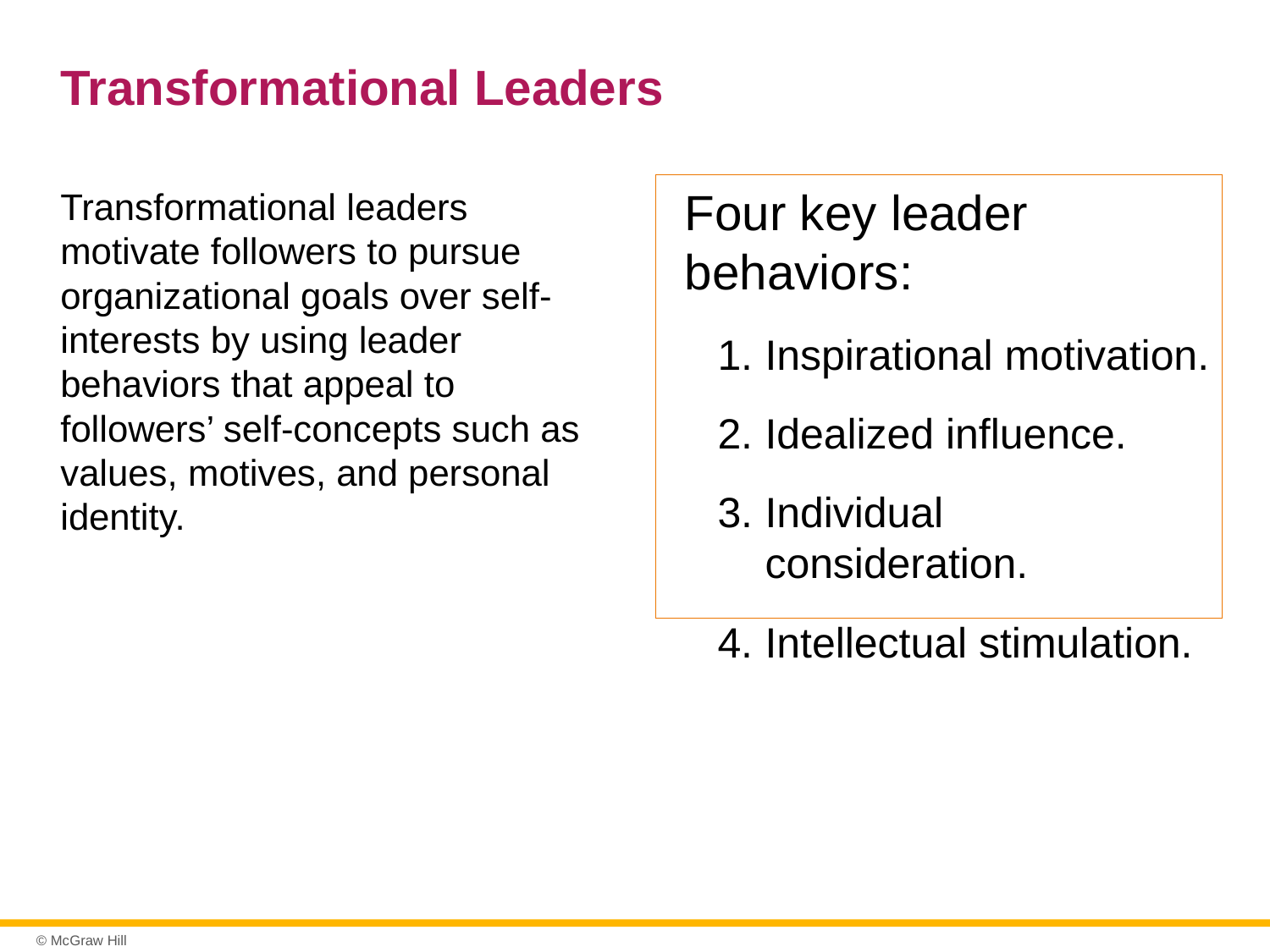

# Transformational Leaders
Four key leader behaviors:
Inspirational motivation.
Idealized influence.
Individual consideration.
Intellectual stimulation.

Transformational leaders motivate followers to pursue organizational goals over self-interests by using leader behaviors that appeal to followers’ self-concepts such as values, motives, and personal identity.